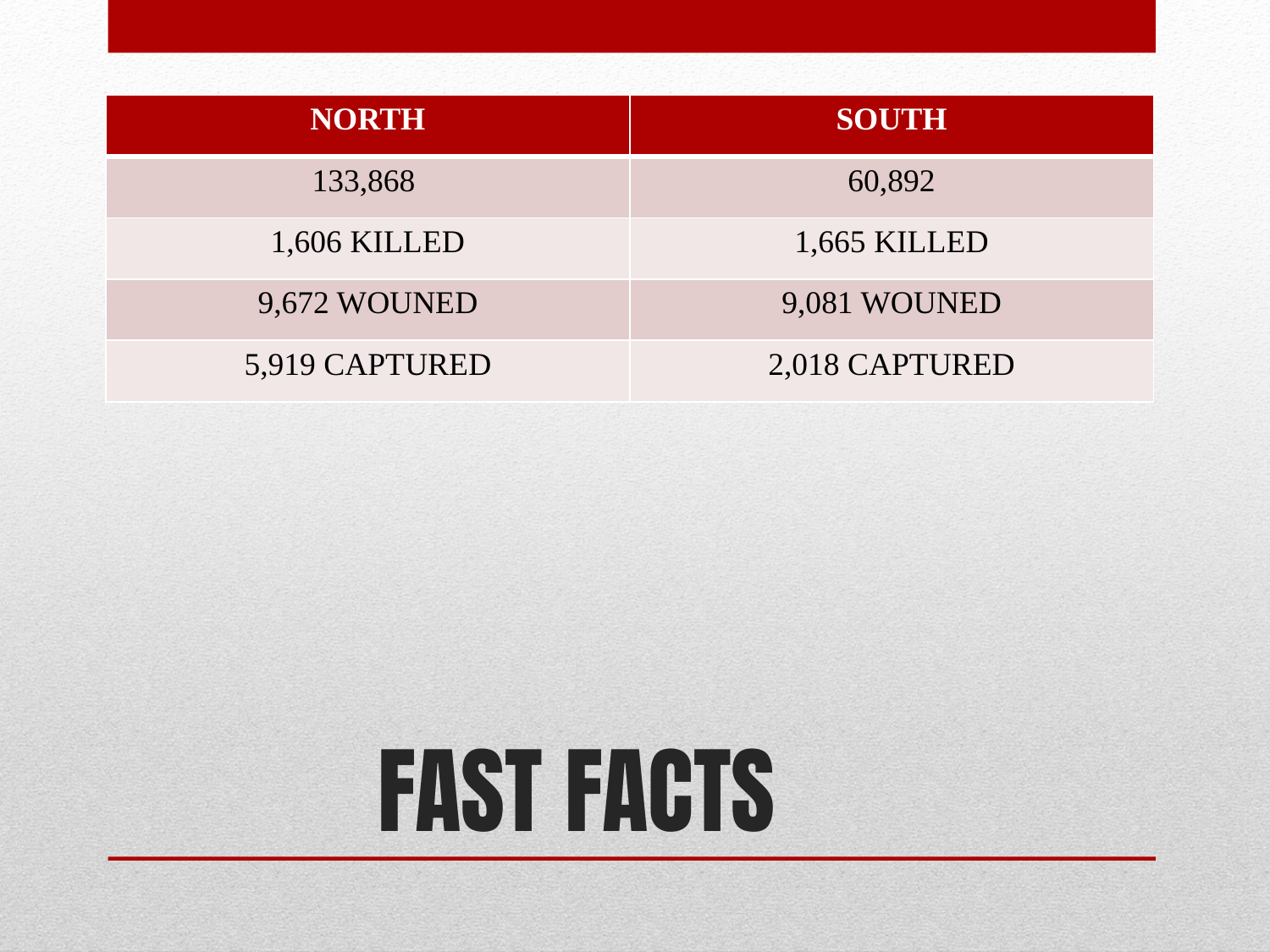

| NORTH | SOUTH |
| --- | --- |
| 133,868 | 60,892 |
| 1,606 KILLED | 1,665 KILLED |
| 9,672 WOUNED | 9,081 WOUNED |
| 5,919 CAPTURED | 2,018 CAPTURED |
# FAST FACTS